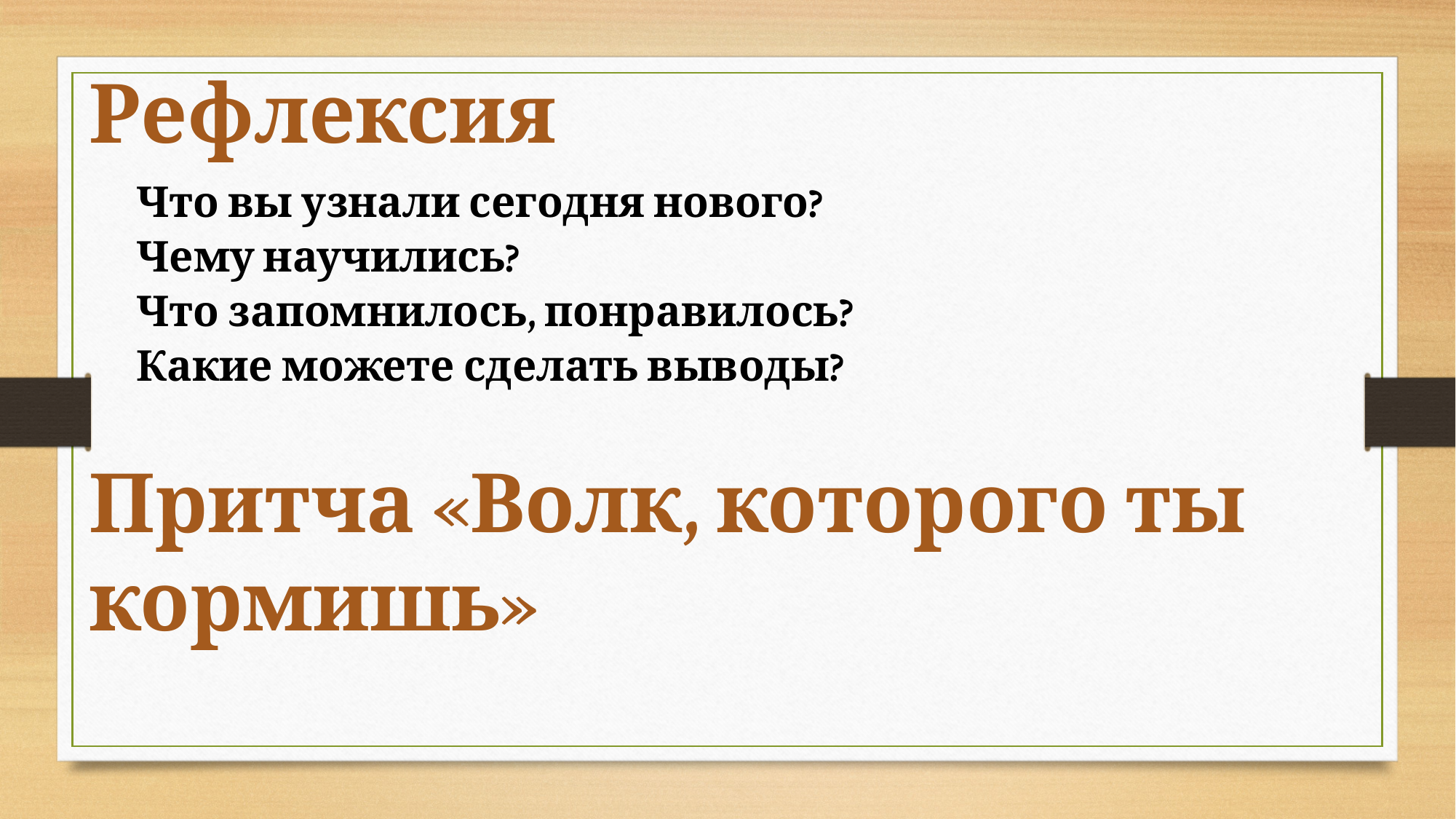

Рефлексия
Что вы узнали сегодня нового?
Чему научились?
Что запомнилось, понравилось?
Какие можете сделать выводы?
Притча «Волк, которого ты кормишь»